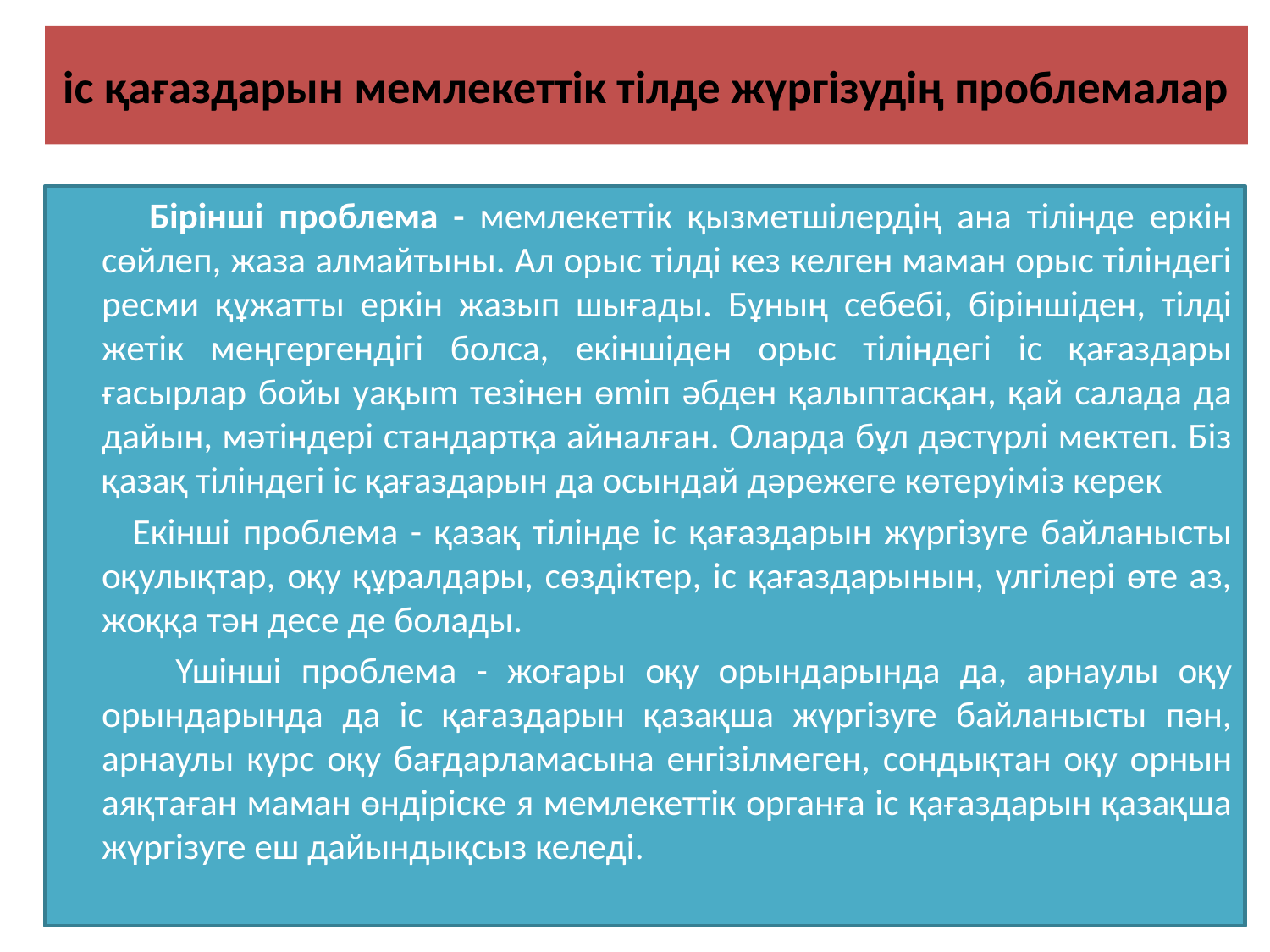

# іс қағаздарын мемлекеттiк тiлде жүргiзудің проблемалар
      Бiрiншi проблема - мемлекеттiк қызметшiлердiң ана тiлiнде epкін сөйлеп, жаза алмайтыны. Ал орыс тiлдi кез келген маман орыс тiлiндегi ресми құжатты epкін жазып шығады. Бұның себебi, бiрiншiден, тiлдi жетiк меңгергендiгi болса, екiншiден орыс тiлiндегi ic қағаздары ғасырлар бойы уақыm тезiнен өmiп әбден қалыптасқан, қай салада да дайын, мәтiндepi стандартқа айналған. Оларда бұл дәстүрлi мектеп. Бiз қазақ тiлiндегi іс қағаздарын да осындай дәрежеге көтеруiмiз керек
      Екiншi проблема - қазақ тiлiнде іс қағаздарын жүргiзуге байланысты оқулықтар, оқу құралдары, сөздiктер, ic қағаздарынын, үлгiлерi өте аз, жоққа тән десе де болады.
      Үшiншi проблема - жоғары оқу орындарында да, арнаулы оқу орындарында да ic қағаздарын қазақша жүргiзуге байланысты пән, арнаулы курс оқу бағдарламасына енгiзiлмеген, сондықтан оқу орнын аяқтаған маман өндіріске я мемлекеттiк органға іс қағаздарын қазақша жүргiзуге eш дайындықсыз келедi.